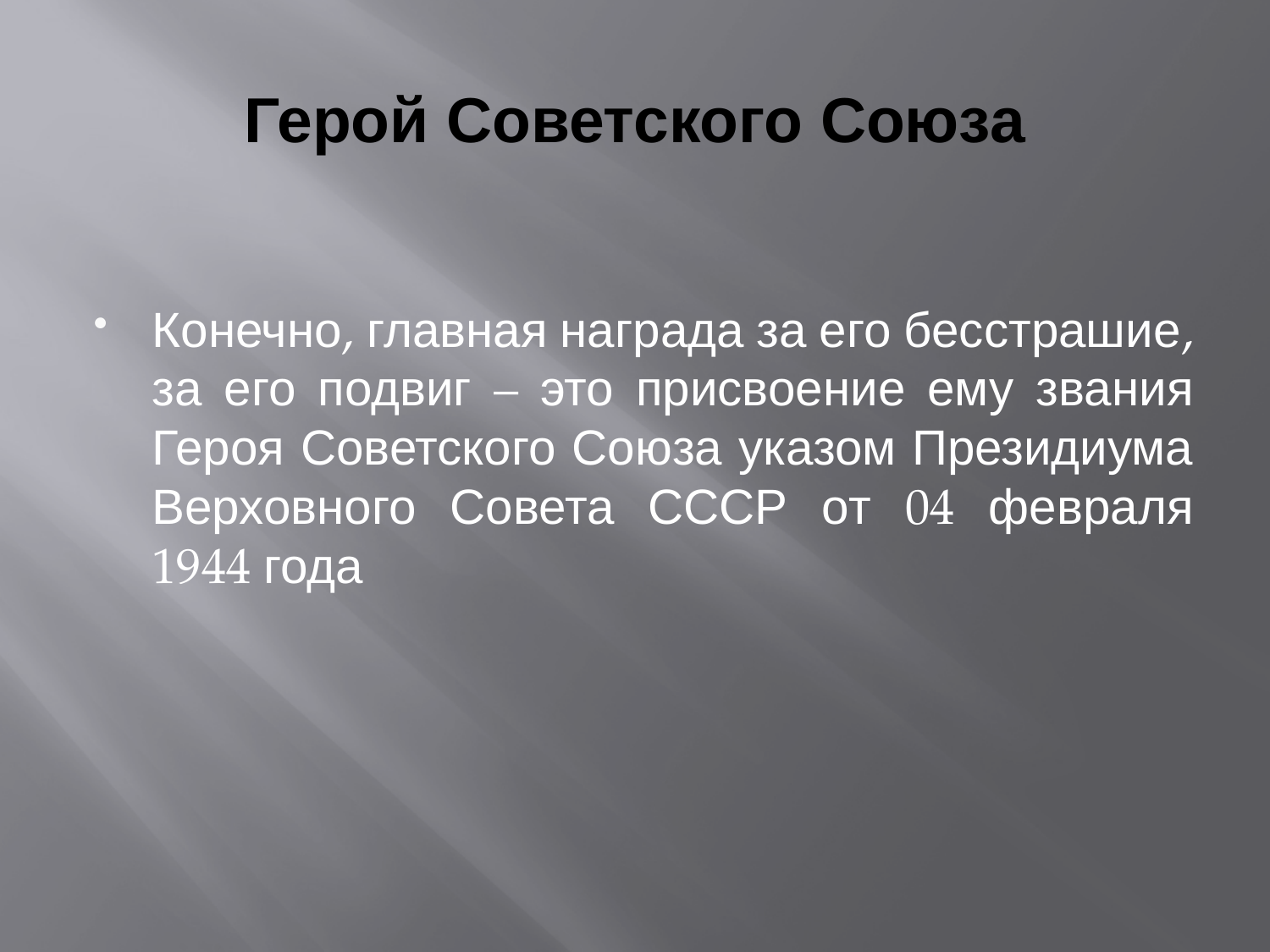

# Герой Советского Союза

Конечно, главная награда за его бесстрашие, за его подвиг – это присвоение ему звания Героя Советского Союза указом Президиума Верховного Совета СССР от 04 февраля 1944 года